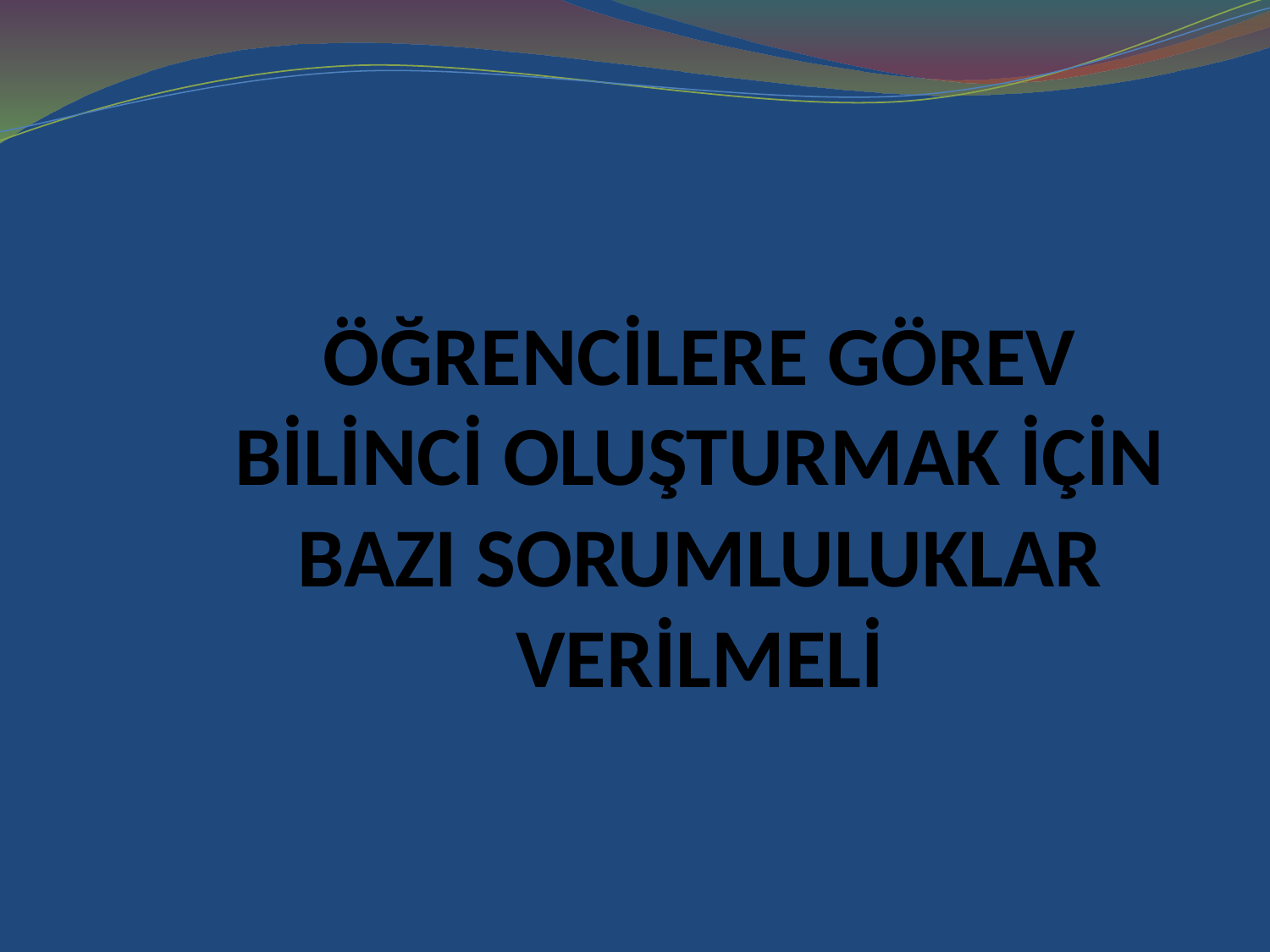

# ÖĞRENCİLERE GÖREV BİLİNCİ OLUŞTURMAK İÇİN BAZI SORUMLULUKLAR VERİLMELİ